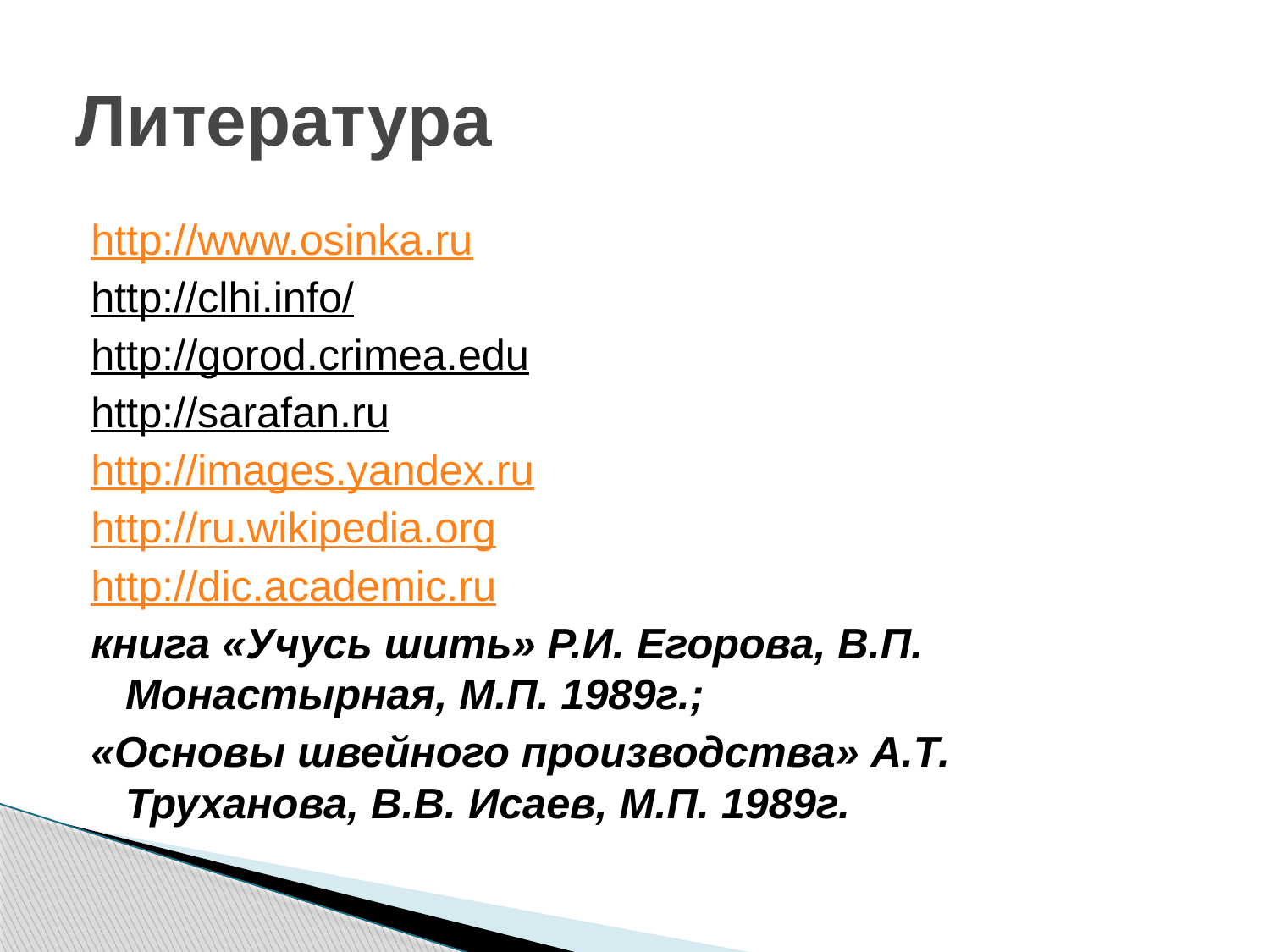

# Литература
http://www.osinka.ru
http://clhi.info/
http://gorod.crimea.edu
http://sarafan.ru
http://images.yandex.ru
http://ru.wikipedia.org
http://dic.academic.ru
книга «Учусь шить» Р.И. Егорова, В.П. Монастырная, М.П. 1989г.;
«Основы швейного производства» А.Т. Труханова, В.В. Исаев, М.П. 1989г.